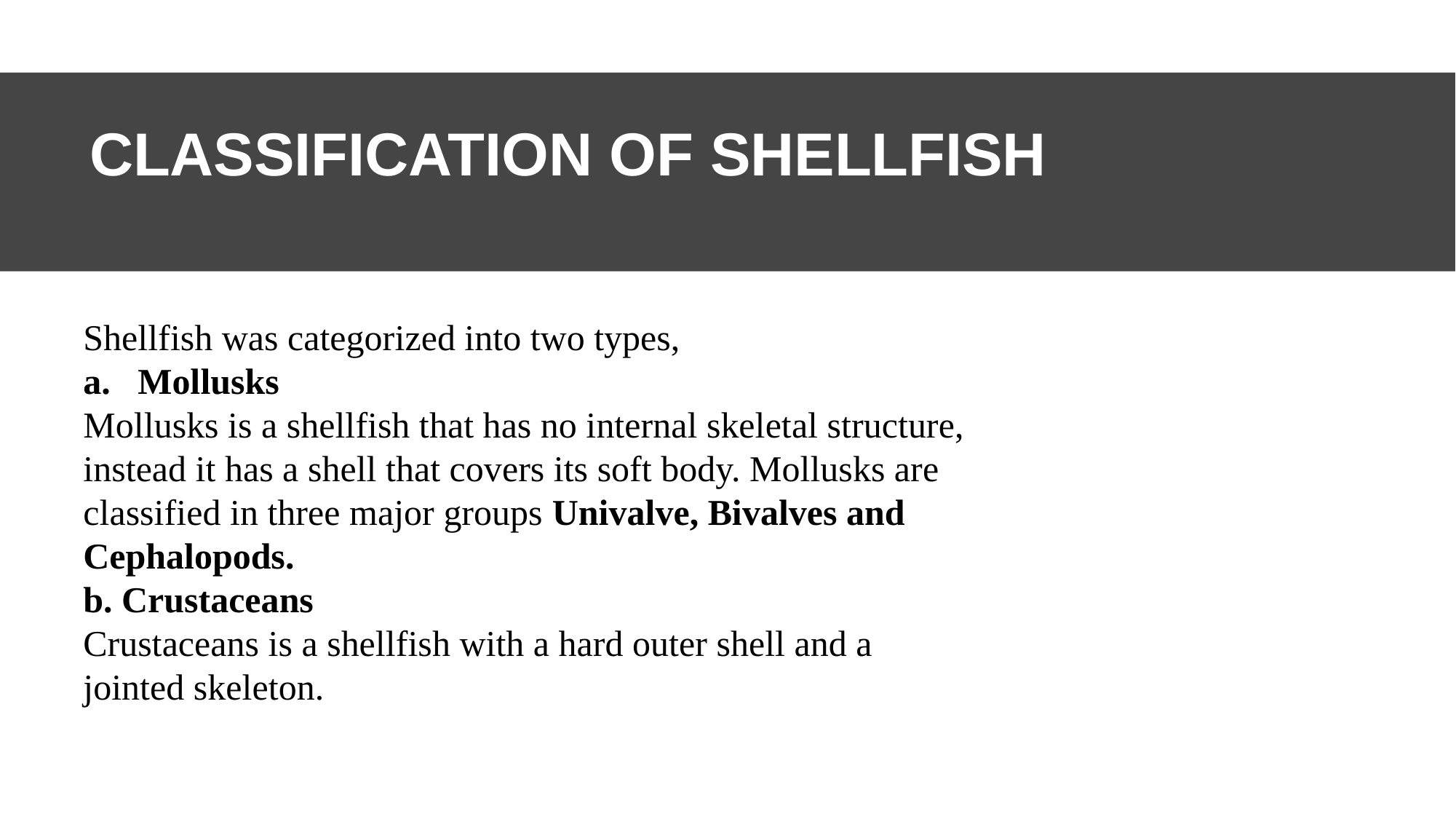

CLASSIFICATION OF SHELLFISH
Shellfish was categorized into two types,
Mollusks
Mollusks is a shellfish that has no internal skeletal structure, instead it has a shell that covers its soft body. Mollusks are classified in three major groups Univalve, Bivalves and Cephalopods.
b. Crustaceans
Crustaceans is a shellfish with a hard outer shell and a jointed skeleton.